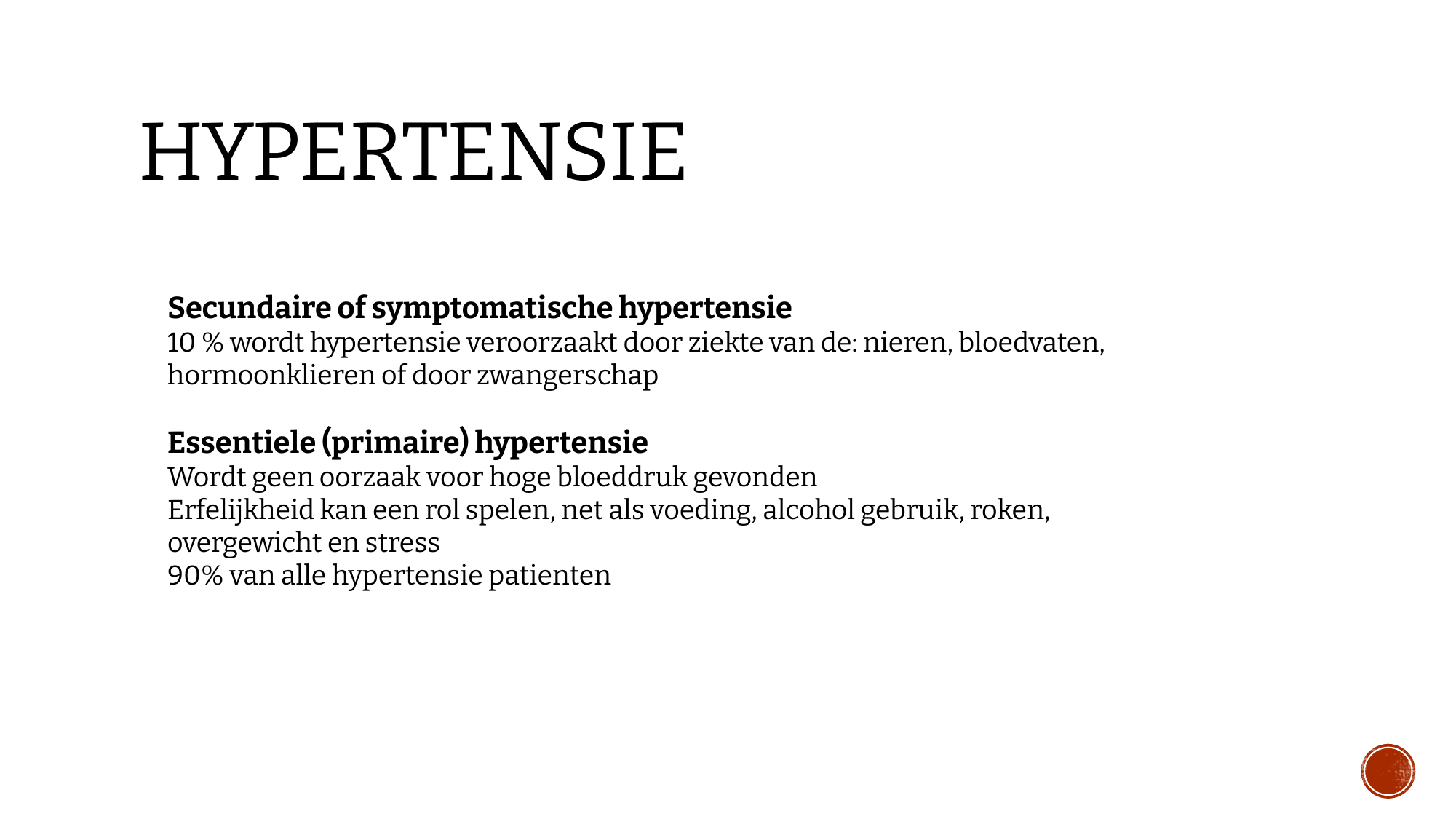

# Hypertensie

Secundaire of symptomatische hypertensie
10 % wordt hypertensie veroorzaakt door ziekte van de: nieren, bloedvaten, hormoonklieren of door zwangerschap

Essentiele (primaire) hypertensie
Wordt geen oorzaak voor hoge bloeddruk gevonden
Erfelijkheid kan een rol spelen, net als voeding, alcohol gebruik, roken, overgewicht en stress
90% van alle hypertensie patienten